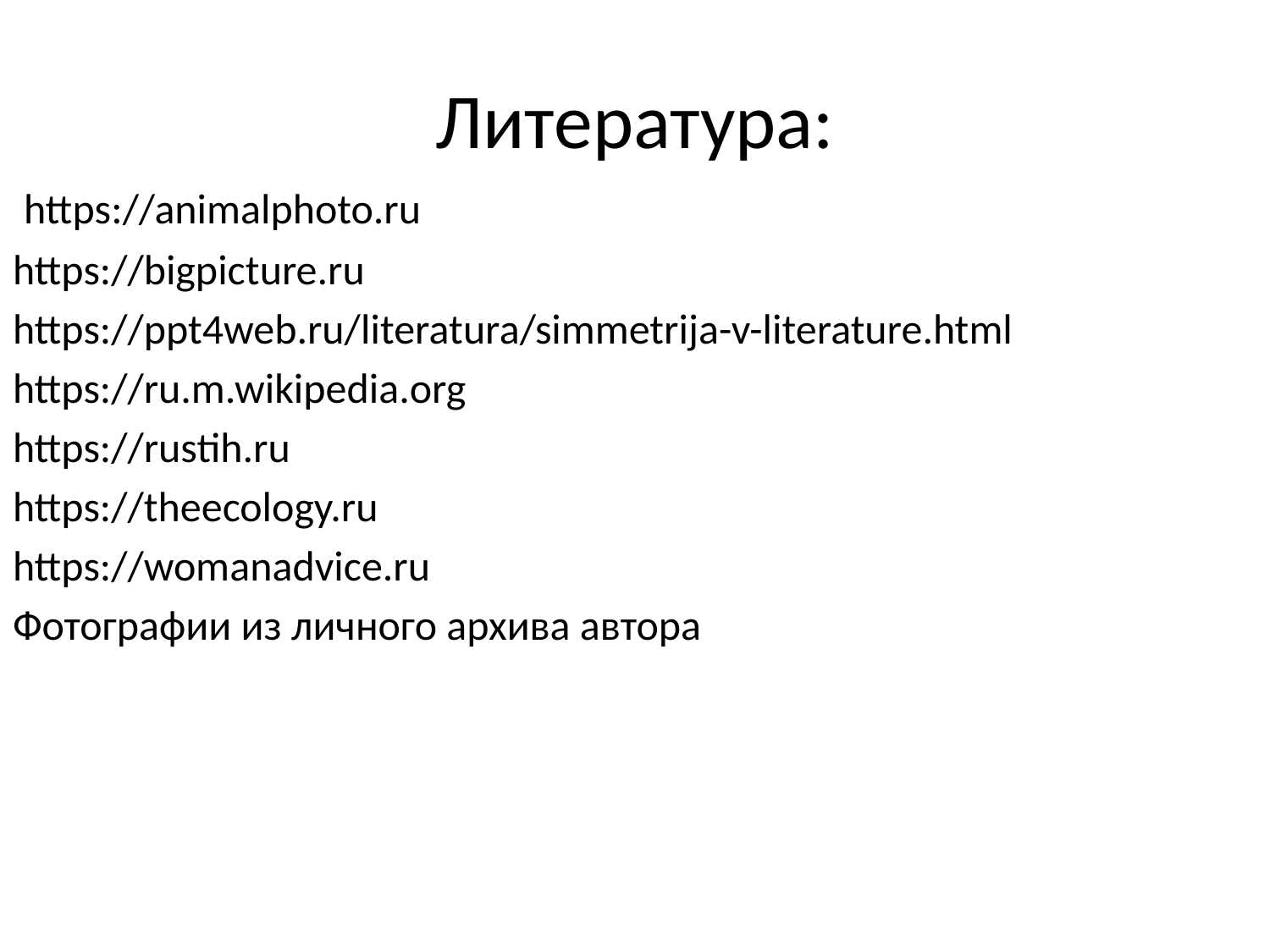

# Литература:
 https://animalphoto.ru
https://bigpicture.ru
https://ppt4web.ru/literatura/simmetrija-v-literature.html
https://ru.m.wikipedia.org
https://rustih.ru
https://theecology.ru
https://womanadvice.ru
Фотографии из личного архива автора